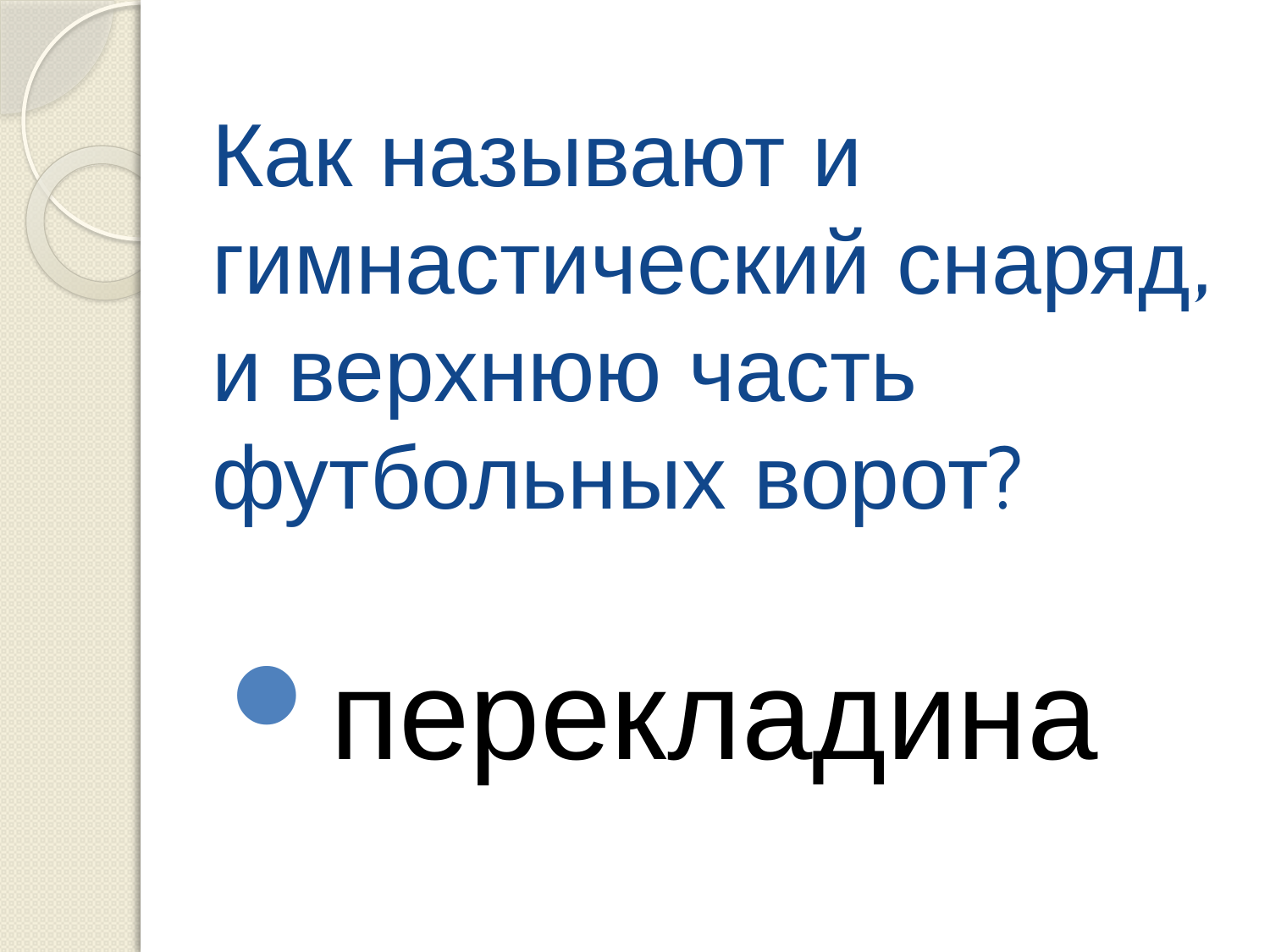

# Как называют и гимнастический снаряд, и верхнюю часть футбольных ворот?
перекладина